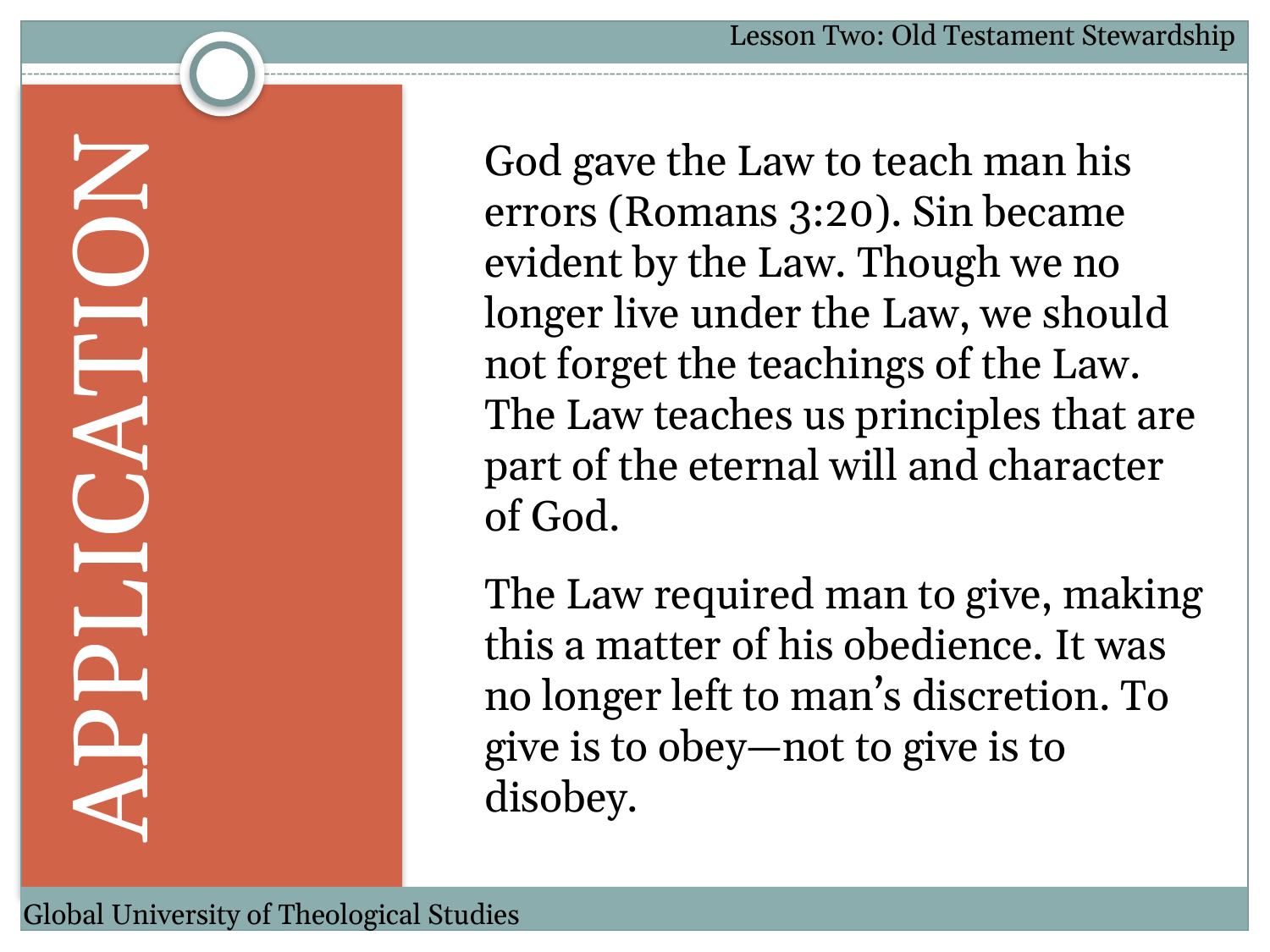

Lesson Two: Old Testament Stewardship
APPLICATION
	God gave the Law to teach man his errors (Romans 3:20). Sin became evident by the Law. Though we no longer live under the Law, we should not forget the teachings of the Law. The Law teaches us principles that are part of the eternal will and character of God.
	The Law required man to give, making this a matter of his obedience. It was no longer left to man’s discretion. To give is to obey—not to give is to disobey.
Global University of Theological Studies